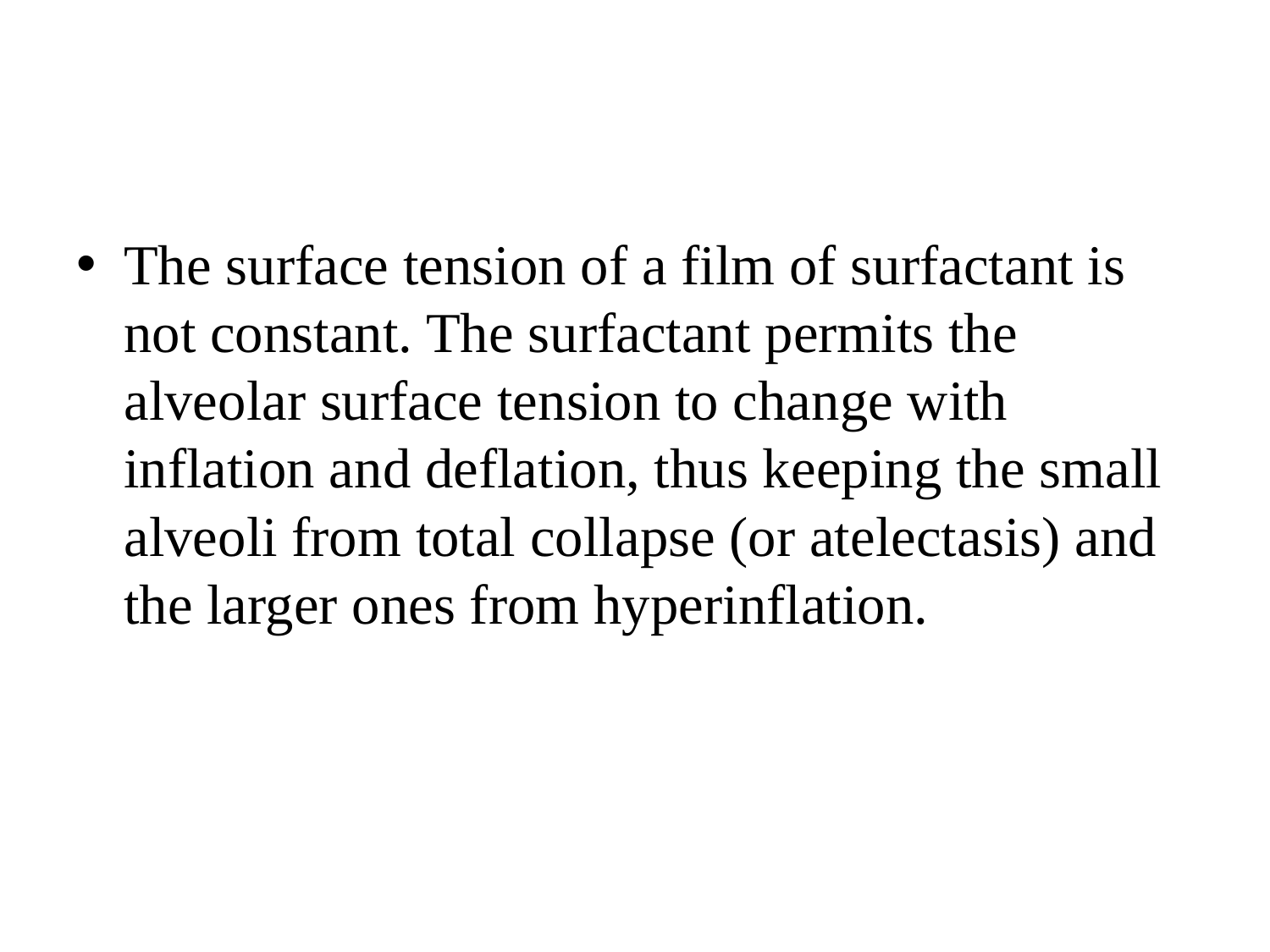

#
The surface tension of a film of surfactant is not constant. The surfactant permits the alveolar surface tension to change with inflation and deflation, thus keeping the small alveoli from total collapse (or atelectasis) and the larger ones from hyperinflation.